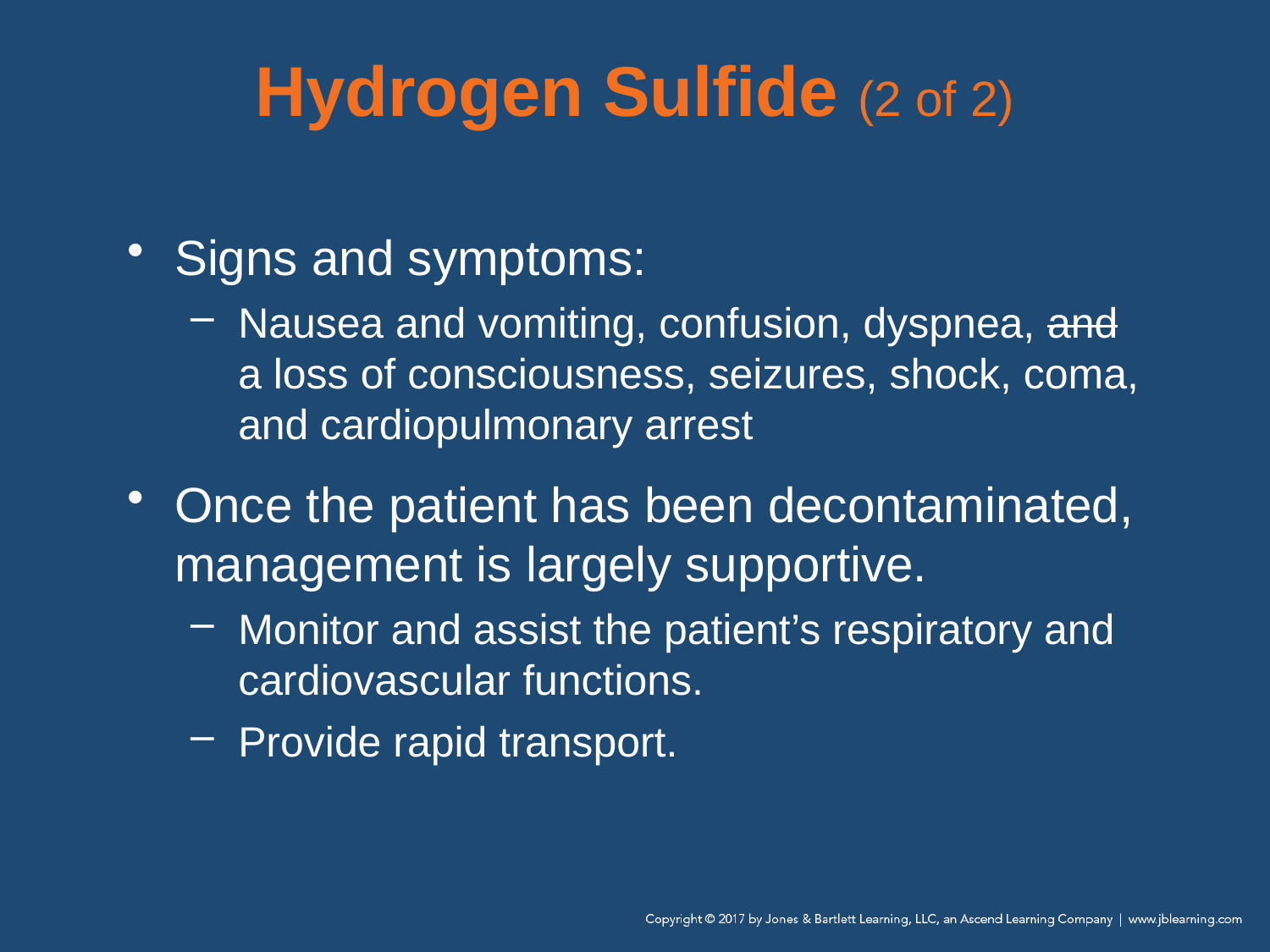

# Hydrogen Sulfide (2 of 2)
Signs and symptoms:
Nausea and vomiting, confusion, dyspnea, and a loss of consciousness, seizures, shock, coma, and cardiopulmonary arrest
Once the patient has been decontaminated, management is largely supportive.
Monitor and assist the patient’s respiratory and cardiovascular functions.
Provide rapid transport.